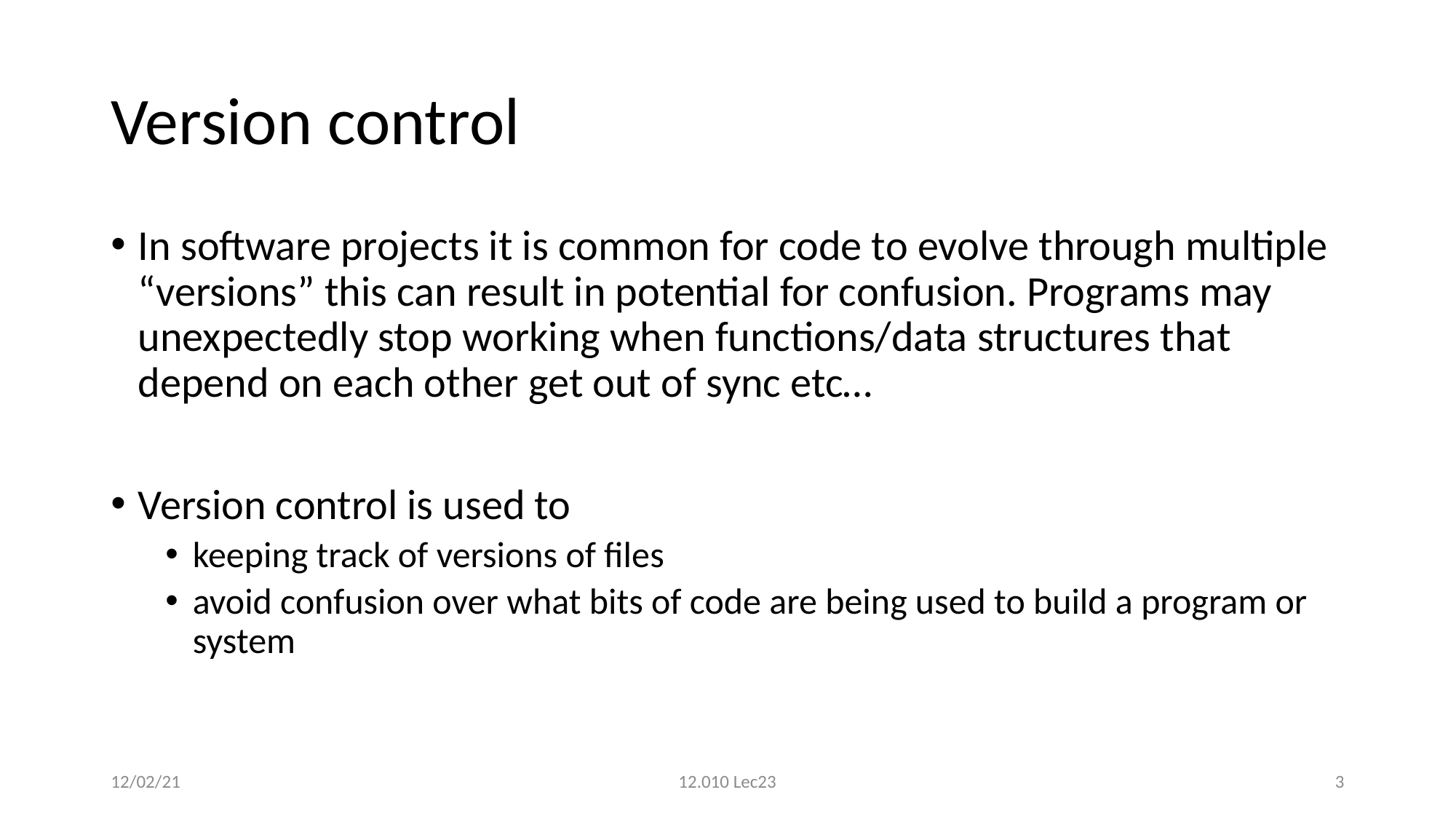

# Version control
In software projects it is common for code to evolve through multiple “versions” this can result in potential for confusion. Programs may unexpectedly stop working when functions/data structures that depend on each other get out of sync etc…

Version control is used to
keeping track of versions of files
avoid confusion over what bits of code are being used to build a program or system

12/02/21
12.010 Lec23
3